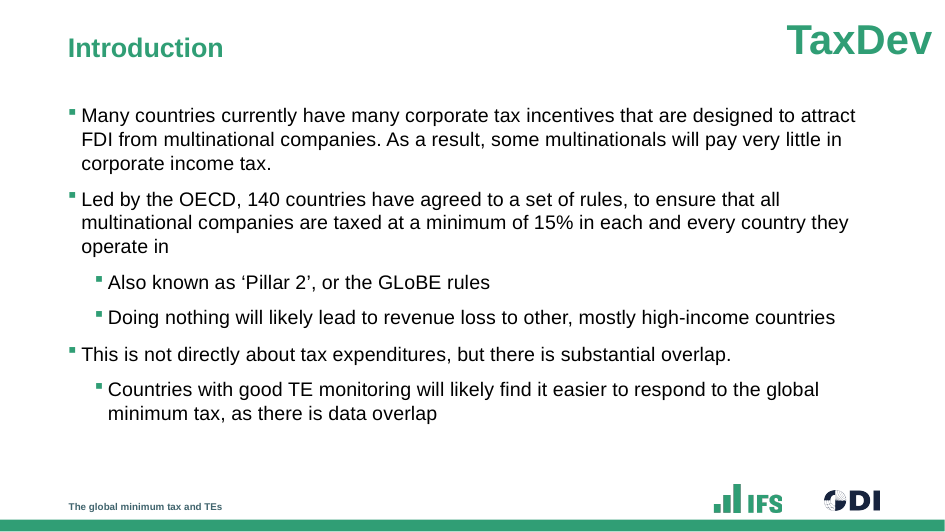

# Introduction
Many countries currently have many corporate tax incentives that are designed to attract FDI from multinational companies. As a result, some multinationals will pay very little in corporate income tax.
Led by the OECD, 140 countries have agreed to a set of rules, to ensure that all multinational companies are taxed at a minimum of 15% in each and every country they operate in
Also known as ‘Pillar 2’, or the GLoBE rules
Doing nothing will likely lead to revenue loss to other, mostly high-income countries
This is not directly about tax expenditures, but there is substantial overlap.
Countries with good TE monitoring will likely find it easier to respond to the global minimum tax, as there is data overlap

The global minimum tax and TEs